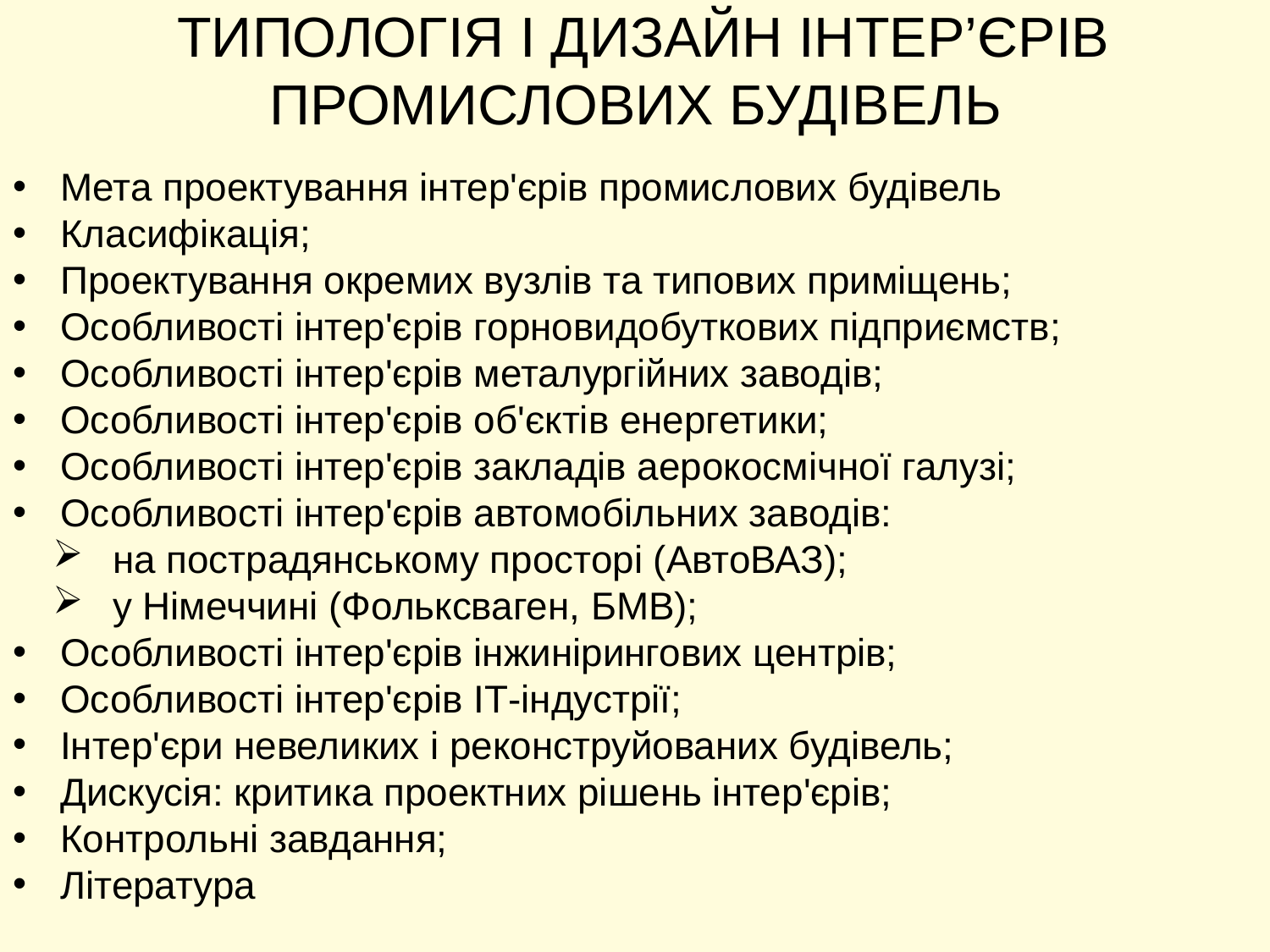

# ТИПОЛОГІЯ І ДИЗАЙН ІНТЕР’ЄРІВ ПРОМИСЛОВИХ БУДІВЕЛЬ
Мета проектування інтер'єрів промислових будівель
Класифікація;
Проектування окремих вузлів та типових приміщень;
Особливості інтер'єрів горновидобуткових підприємств;
Особливості інтер'єрів металургійних заводів;
Особливості інтер'єрів об'єктів енергетики;
Особливості інтер'єрів закладів аерокосмічної галузі;
Особливості інтер'єрів автомобільних заводів:
на пострадянському просторі (АвтоВАЗ);
у Німеччині (Фольксваген, БМВ);
Особливості інтер'єрів інжинірингових центрів;
Особливості інтер'єрів ІТ-індустрії;
Інтер'єри невеликих і реконструйованих будівель;
Дискусія: критика проектних рішень інтер'єрів;
Контрольні завдання;
Література